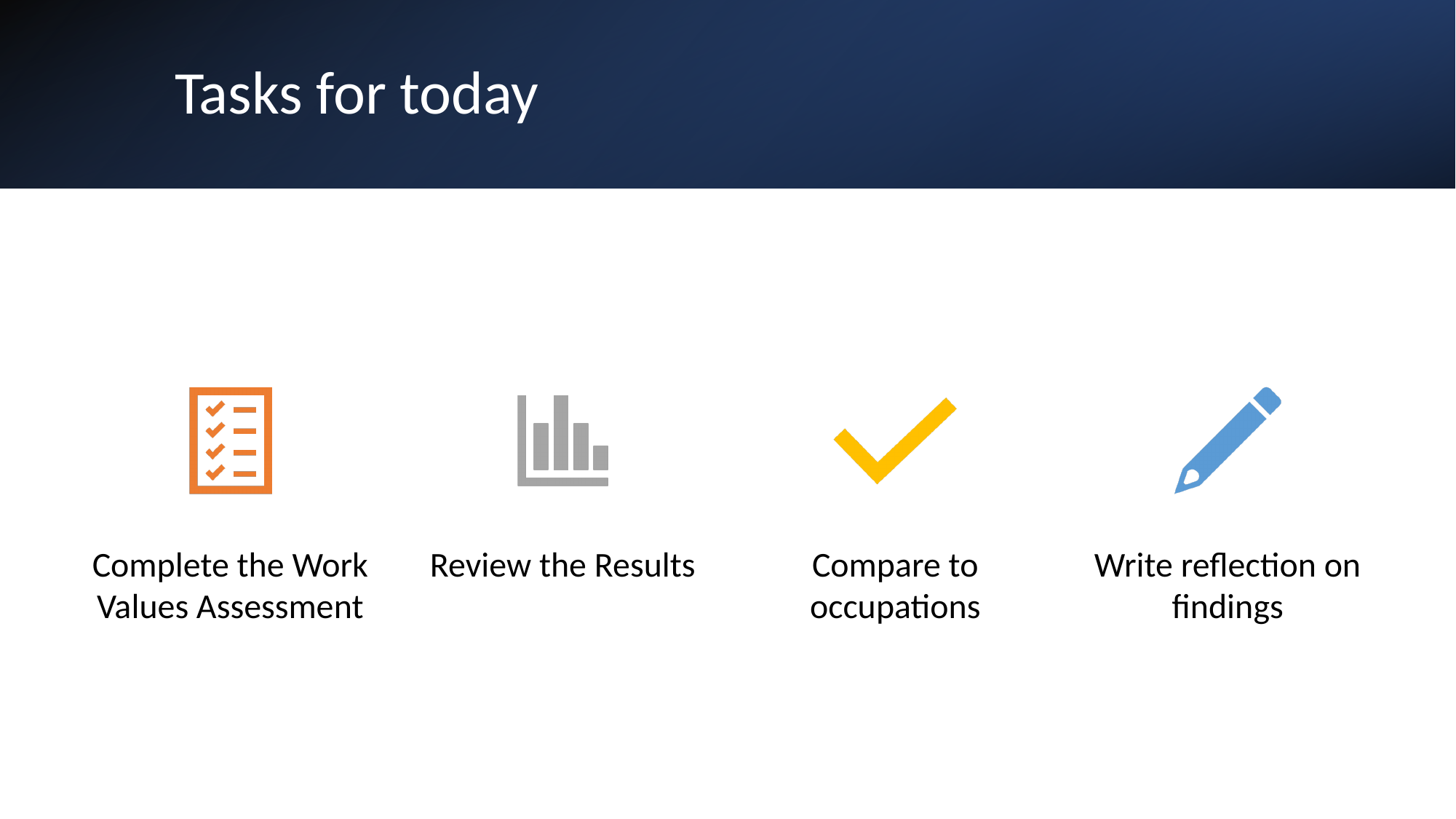

# Tasks for today
Complete the Work Values Assessment
Review the Results
Compare to occupations
Write reflection on findings